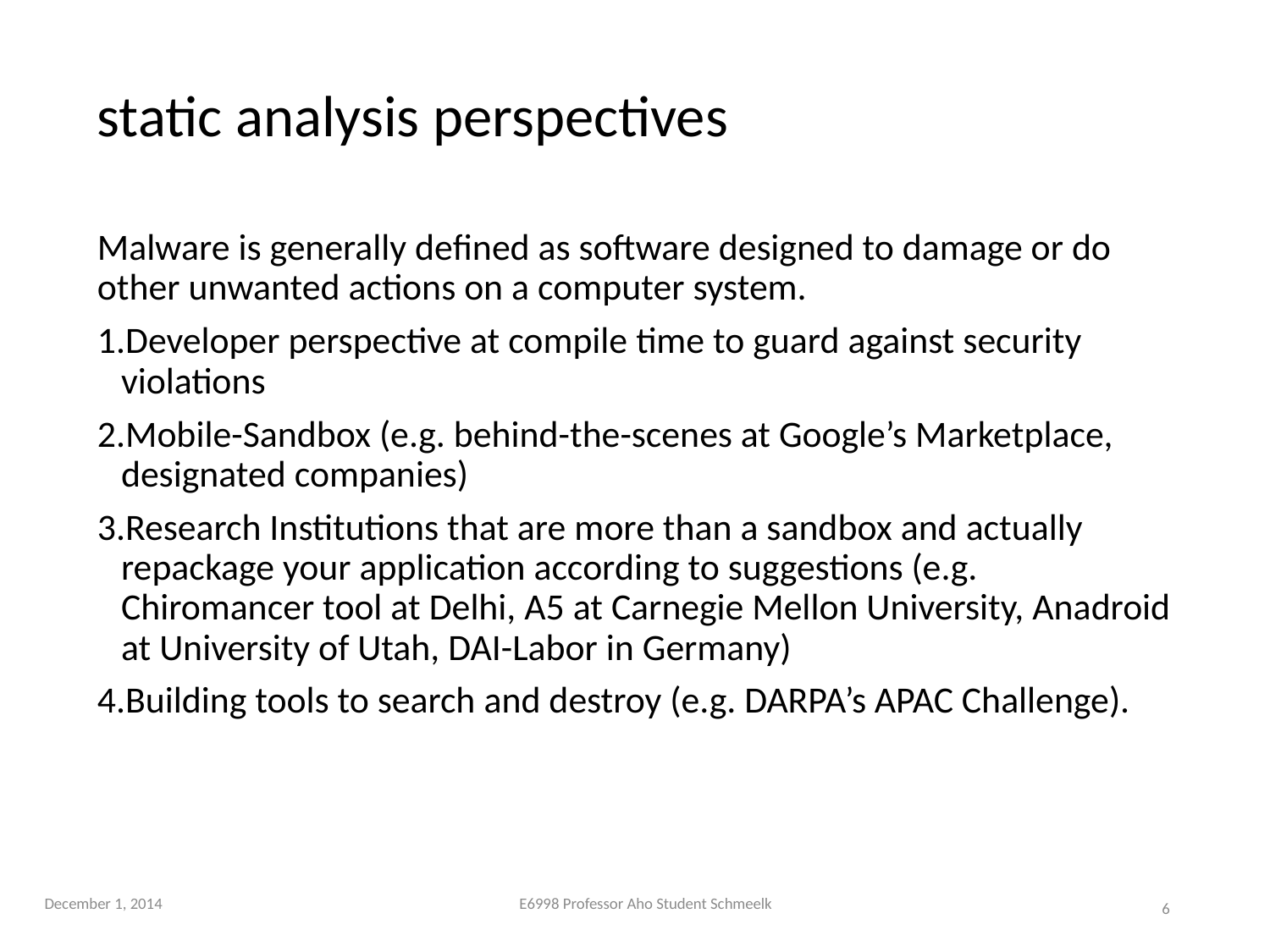

# static analysis perspectives
Malware is generally defined as software designed to damage or do other unwanted actions on a computer system.
Developer perspective at compile time to guard against security violations
Mobile-Sandbox (e.g. behind-the-scenes at Google’s Marketplace, designated companies)
Research Institutions that are more than a sandbox and actually repackage your application according to suggestions (e.g. Chiromancer tool at Delhi, A5 at Carnegie Mellon University, Anadroid at University of Utah, DAI-Labor in Germany)
Building tools to search and destroy (e.g. DARPA’s APAC Challenge).

December 1, 2014
E6998 Professor Aho Student Schmeelk
6